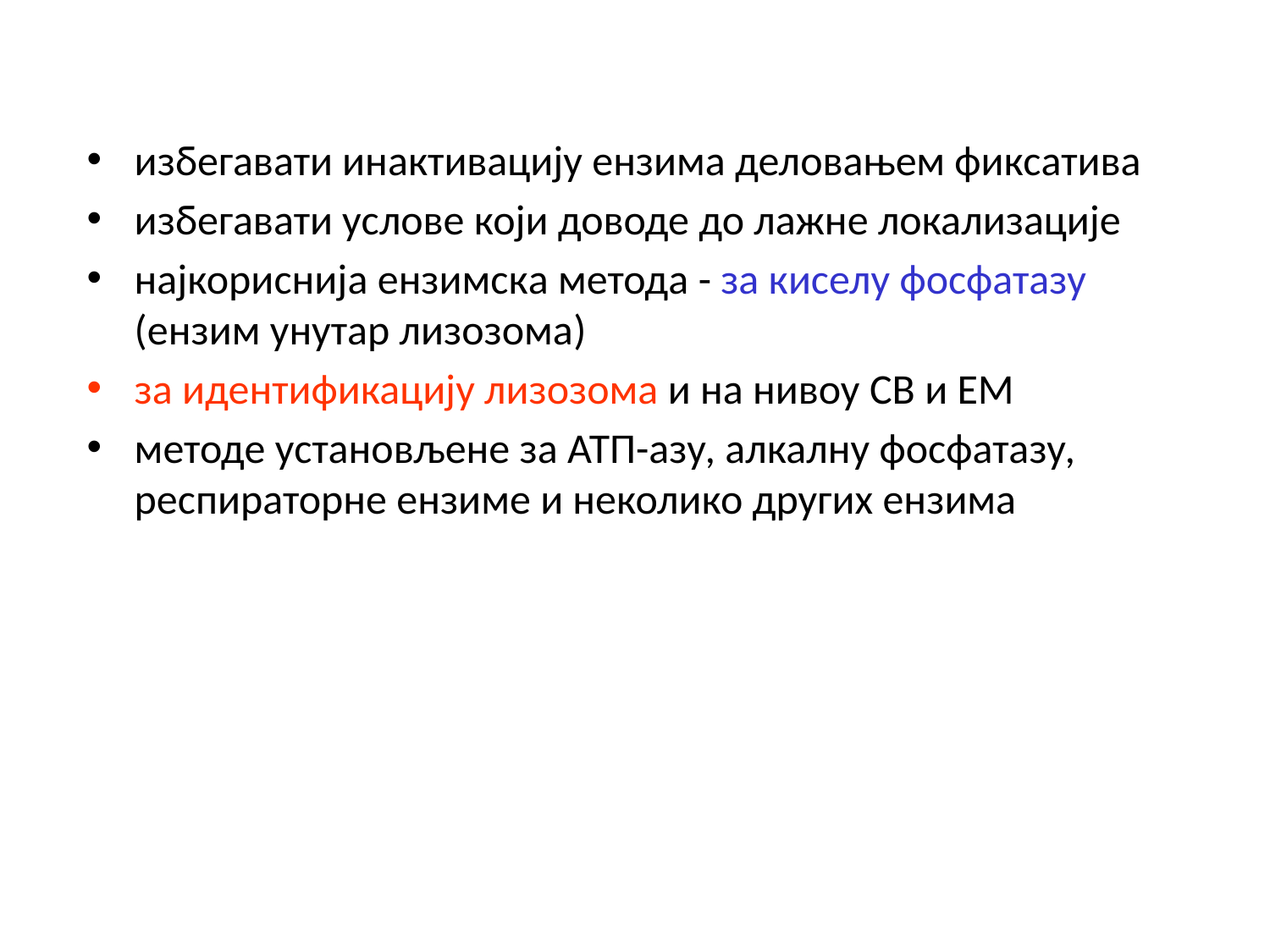

избегавати инактивацију ензима деловањем фиксатива
избегавати услове који доводе до лажне локализације
најкориснија ензимска метода - за киселу фосфатазу (ензим унутар лизозома)
за идентификацију лизозома и на нивоу СВ и ЕМ
методе установљене за АТП-азу, алкалну фосфатазу, респираторне ензиме и неколико других ензима